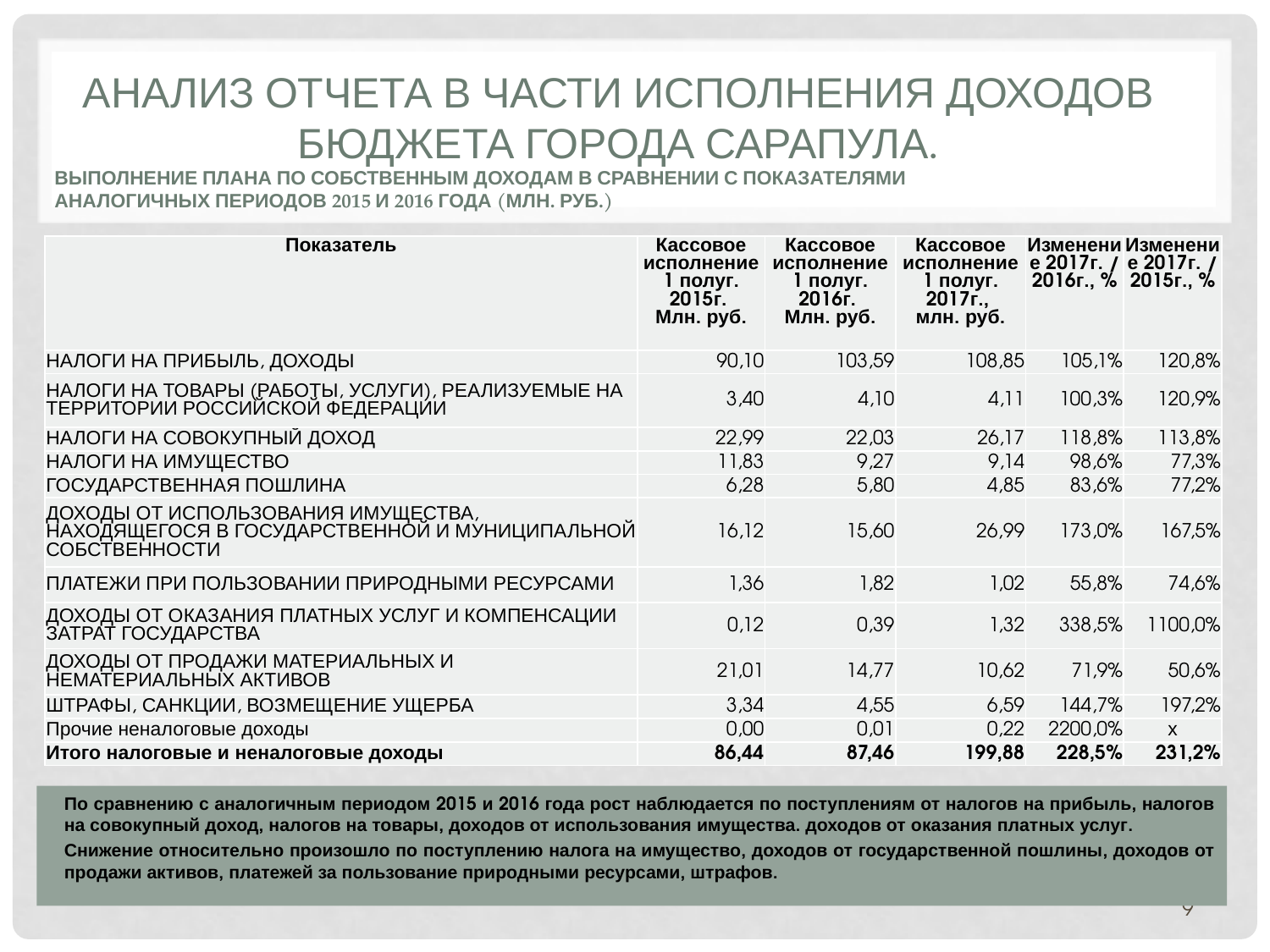

# Анализ отчета в части исполнения доходов бюджета города Сарапула.
Выполнение плана по собственным доходам в сравнении с показателями
Аналогичных периодов 2015 и 2016 года (млн. руб.)
| Показатель | Кассовое исполнение 1 полуг. 2015г. Млн. руб. | Кассовое исполнение 1 полуг. 2016г. Млн. руб. | Кассовое исполнение 1 полуг. 2017г., млн. руб. | Изменение 2017г. / 2016г., % | Изменение 2017г. / 2015г., % |
| --- | --- | --- | --- | --- | --- |
| НАЛОГИ НА ПРИБЫЛЬ, ДОХОДЫ | 90,10 | 103,59 | 108,85 | 105,1% | 120,8% |
| НАЛОГИ НА ТОВАРЫ (РАБОТЫ, УСЛУГИ), РЕАЛИЗУЕМЫЕ НА ТЕРРИТОРИИ РОССИЙСКОЙ ФЕДЕРАЦИИ | 3,40 | 4,10 | 4,11 | 100,3% | 120,9% |
| НАЛОГИ НА СОВОКУПНЫЙ ДОХОД | 22,99 | 22,03 | 26,17 | 118,8% | 113,8% |
| НАЛОГИ НА ИМУЩЕСТВО | 11,83 | 9,27 | 9,14 | 98,6% | 77,3% |
| ГОСУДАРСТВЕННАЯ ПОШЛИНА | 6,28 | 5,80 | 4,85 | 83,6% | 77,2% |
| ДОХОДЫ ОТ ИСПОЛЬЗОВАНИЯ ИМУЩЕСТВА, НАХОДЯЩЕГОСЯ В ГОСУДАРСТВЕННОЙ И МУНИЦИПАЛЬНОЙ СОБСТВЕННОСТИ | 16,12 | 15,60 | 26,99 | 173,0% | 167,5% |
| ПЛАТЕЖИ ПРИ ПОЛЬЗОВАНИИ ПРИРОДНЫМИ РЕСУРСАМИ | 1,36 | 1,82 | 1,02 | 55,8% | 74,6% |
| ДОХОДЫ ОТ ОКАЗАНИЯ ПЛАТНЫХ УСЛУГ И КОМПЕНСАЦИИ ЗАТРАТ ГОСУДАРСТВА | 0,12 | 0,39 | 1,32 | 338,5% | 1100,0% |
| ДОХОДЫ ОТ ПРОДАЖИ МАТЕРИАЛЬНЫХ И НЕМАТЕРИАЛЬНЫХ АКТИВОВ | 21,01 | 14,77 | 10,62 | 71,9% | 50,6% |
| ШТРАФЫ, САНКЦИИ, ВОЗМЕЩЕНИЕ УЩЕРБА | 3,34 | 4,55 | 6,59 | 144,7% | 197,2% |
| Прочие неналоговые доходы | 0,00 | 0,01 | 0,22 | 2200,0% | х |
| Итого налоговые и неналоговые доходы | 86,44 | 87,46 | 199,88 | 228,5% | 231,2% |
По сравнению с аналогичным периодом 2015 и 2016 года рост наблюдается по поступлениям от налогов на прибыль, налогов на совокупный доход, налогов на товары, доходов от использования имущества. доходов от оказания платных услуг.
Снижение относительно произошло по поступлению налога на имущество, доходов от государственной пошлины, доходов от продажи активов, платежей за пользование природными ресурсами, штрафов.
9